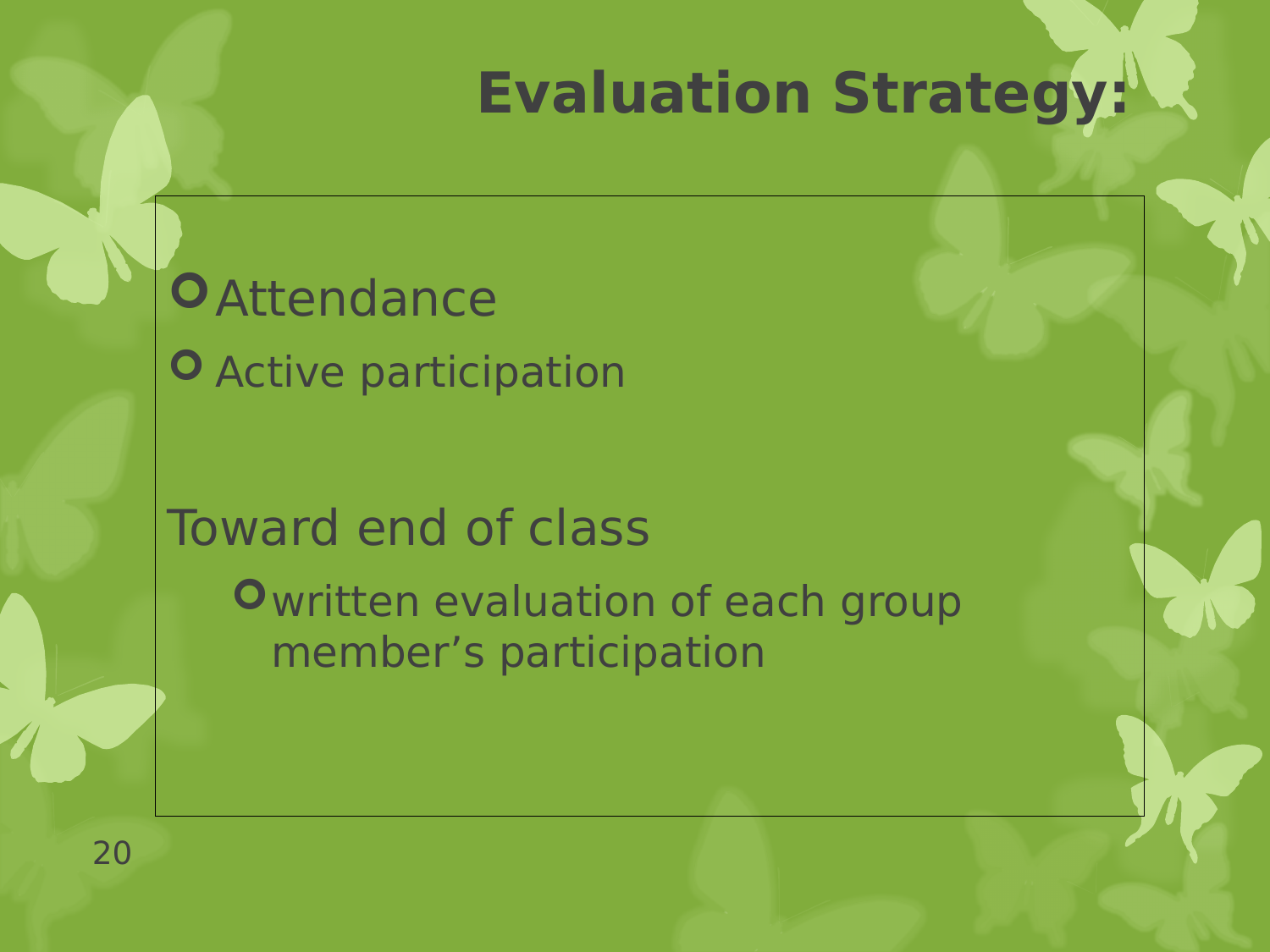

# Evaluation Strategy:
Attendance
Active participation

Toward end of class
written evaluation of each group member’s participation

20